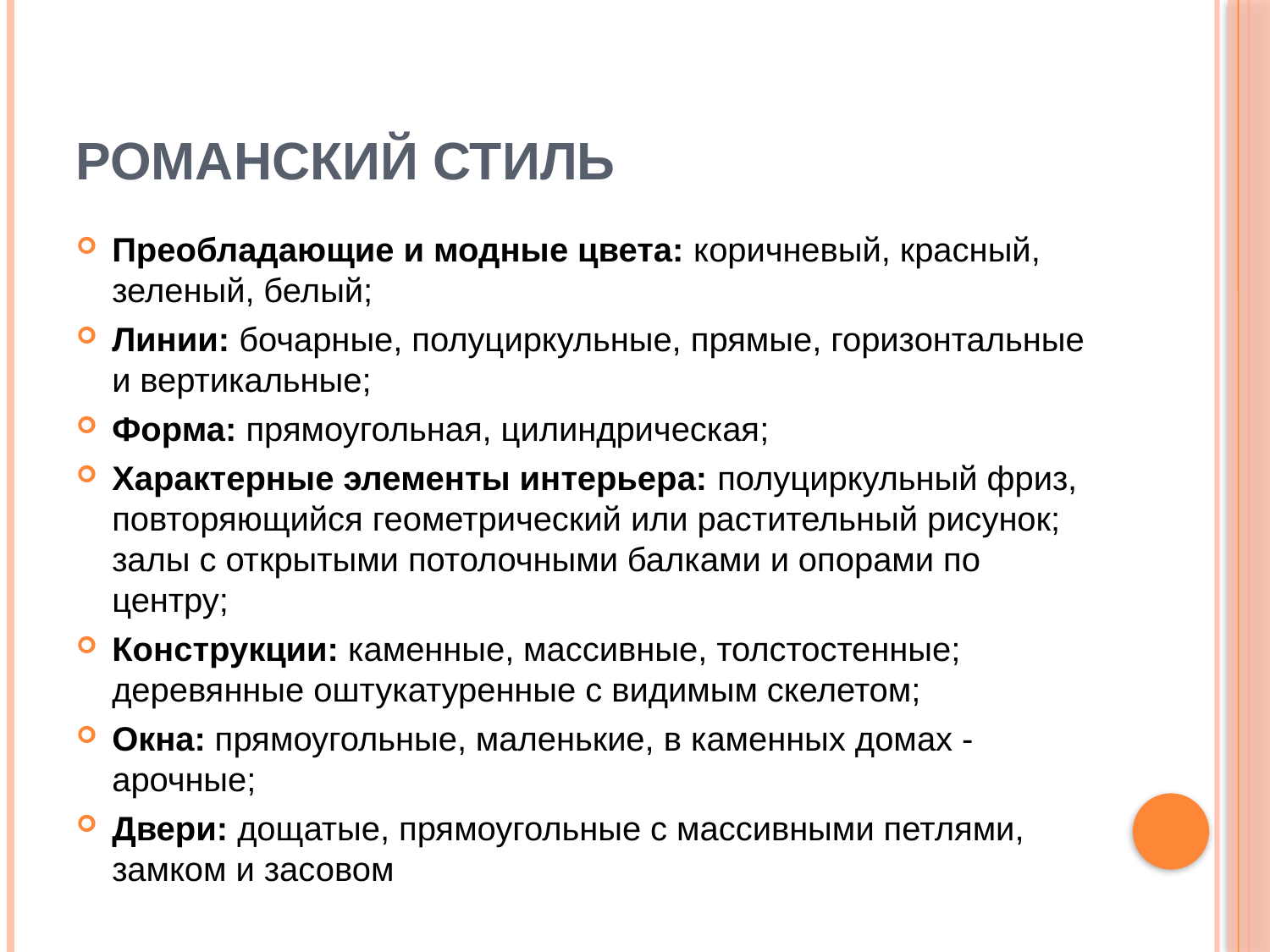

# Романский стиль
Преобладающие и модные цвета: коричневый, красный, зеленый, белый;
Линии: бочарные, полуциркульные, прямые, горизонтальные и вертикальные;
Форма: прямоугольная, цилиндрическая;
Характерные элементы интерьера: полуциркульный фриз, повторяющийся геометрический или растительный рисунок; залы с открытыми потолочными балками и опорами по центру;
Конструкции: каменные, массивные, толстостенные; деревянные оштукатуренные с видимым скелетом;
Окна: прямоугольные, маленькие, в каменных домах - арочные;
Двери: дощатые, прямоугольные с массивными петлями, замком и засовом